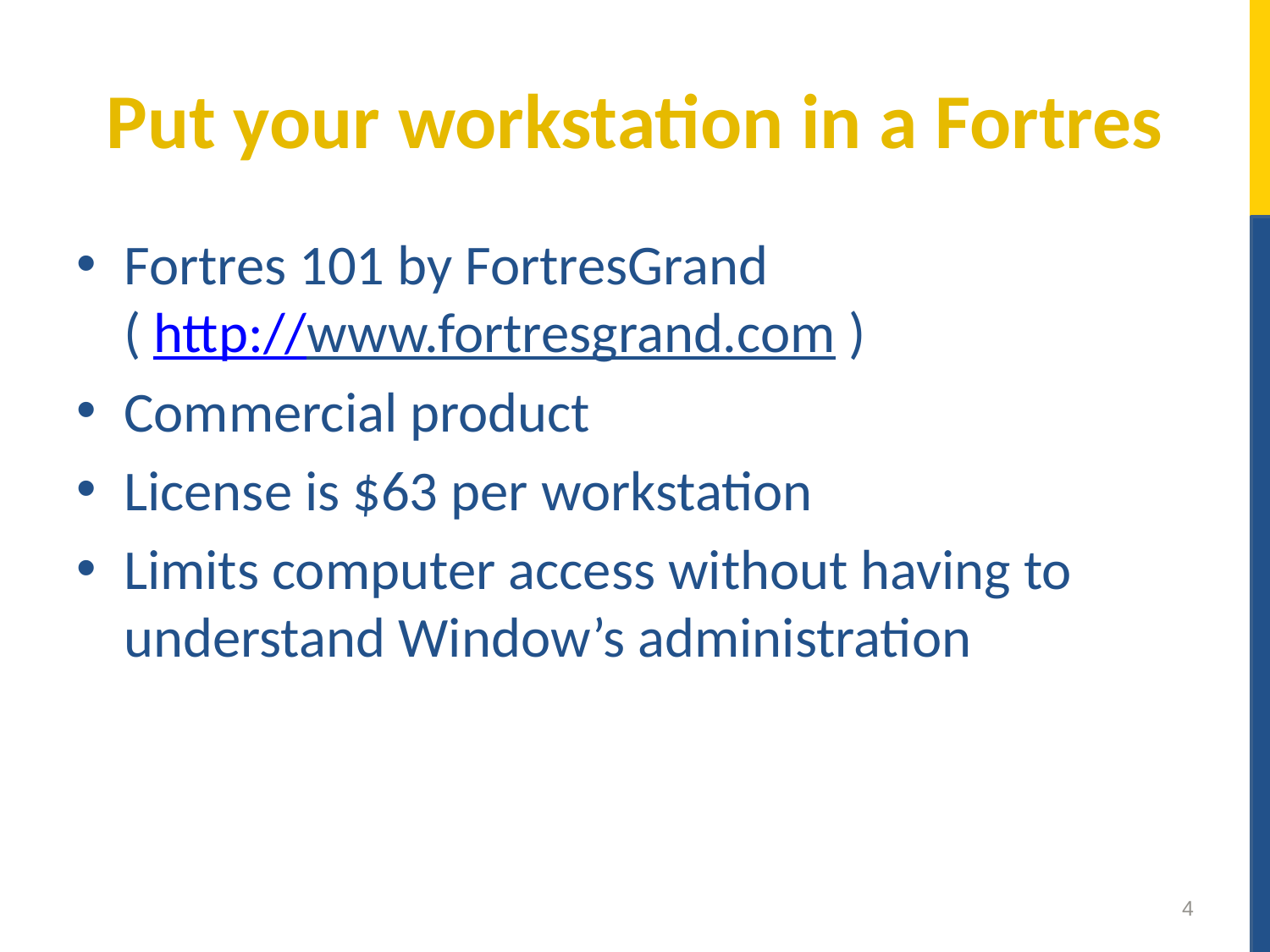

# Put your workstation in a Fortres
Fortres 101 by FortresGrand
( http://www.fortresgrand.com )
Commercial product
License is $63 per workstation
Limits computer access without having to understand Window’s administration
4